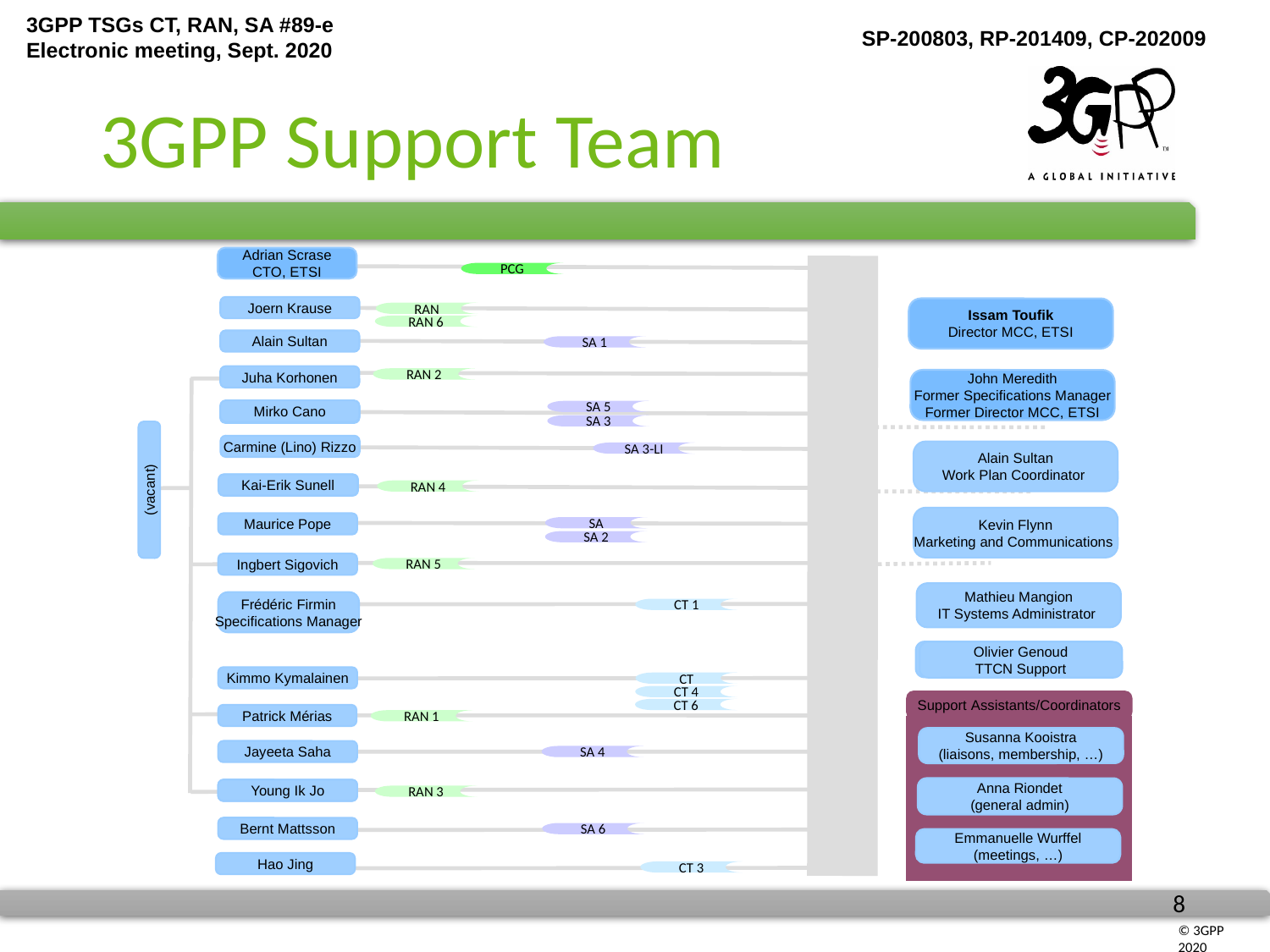

# 3GPP Support Team
Adrian Scrase
CTO, ETSI

PCG

Joern Krause
Issam Toufik
Director MCC, ETSI
RAN

RAN 6
Alain Sultan
SA 1

Juha Korhonen
RAN 2
John Meredith
Former Specifications Manager
Former Director MCC, ETSI

Mirko Cano
SA 5
Dionisio Zumerle

SA 3

Carmine (Lino) Rizzo
Alain Sultan
Work Plan Coordinator
SA 3-LI

Yong-Jun Chung
Kai-Erik Sunell
(vacant)
RAN 4

Kevin Flynn
Marketing and Communications
Maurice Pope
SA

SA 2
Ingbert Sigovich
RAN 5

Mathieu Mangion
IT Systems Administrator
Frédéric Firmin
Specifications Manager
CT 1

Shicheng Hu / Olivier Genoud
TTCN Support
Olivier Genoud
TTCN Support
Kimmo Kymalainen
CT

CT 4
Support Assistants/Coordinators
CT 6
Patrick Mérias
RAN 1

Susanna Kooistra
(liaisons, membership, …)
Jayeeta Saha
SA 4

Anna Riondet
(general admin)
Young Ik Jo
Stefania Sesia
RAN 3

Bernt Mattsson
SA 6
Emmanuelle Wurffel
(meetings, …)

Hao Jing
CT 3